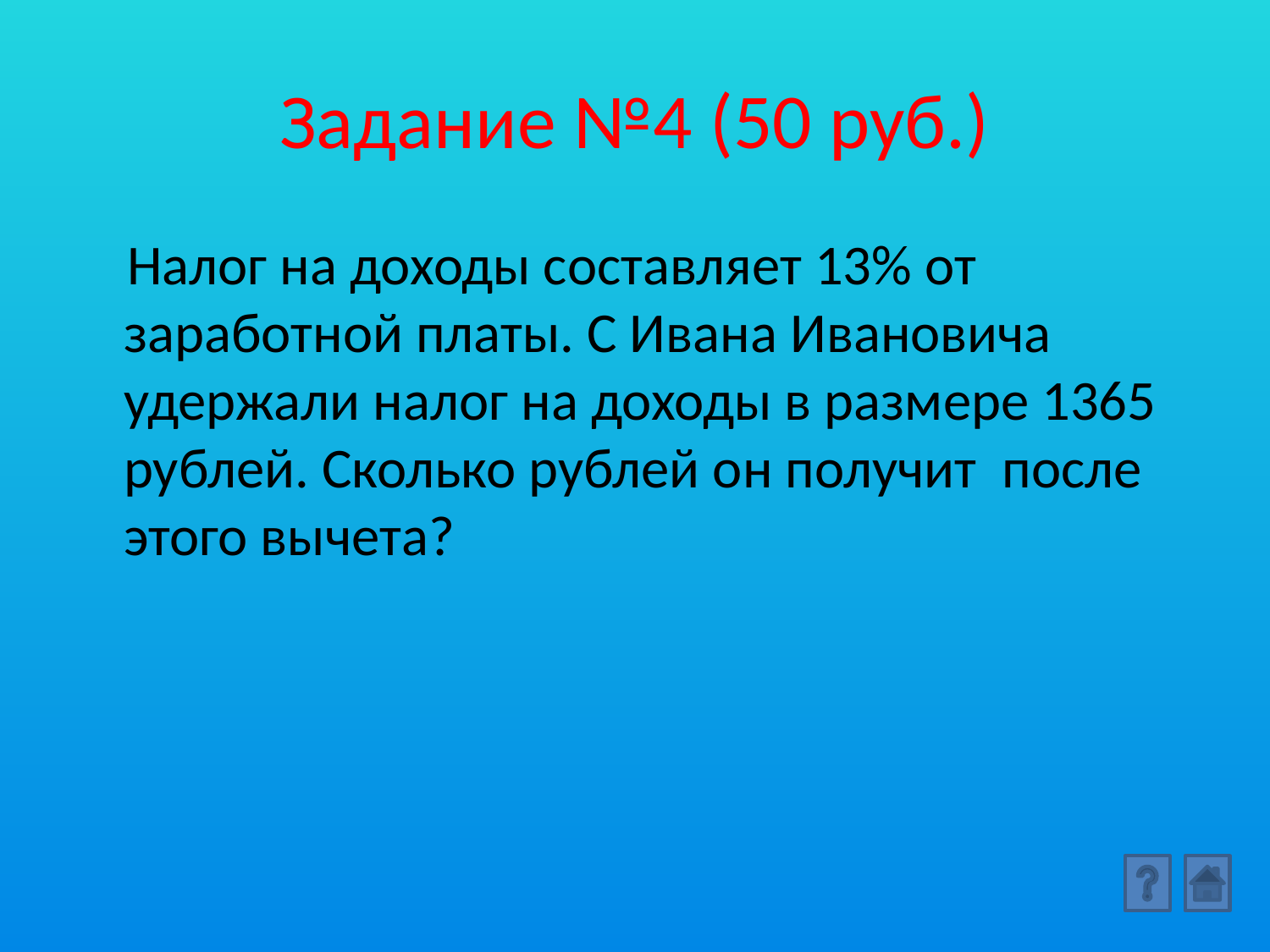

# Задание №4 (50 руб.)
    Налог на доходы составляет 13% от заработной платы. С Ивана Ивановича удержали налог на доходы в размере 1365 рублей. Сколько рублей он получит  после этого вычета?